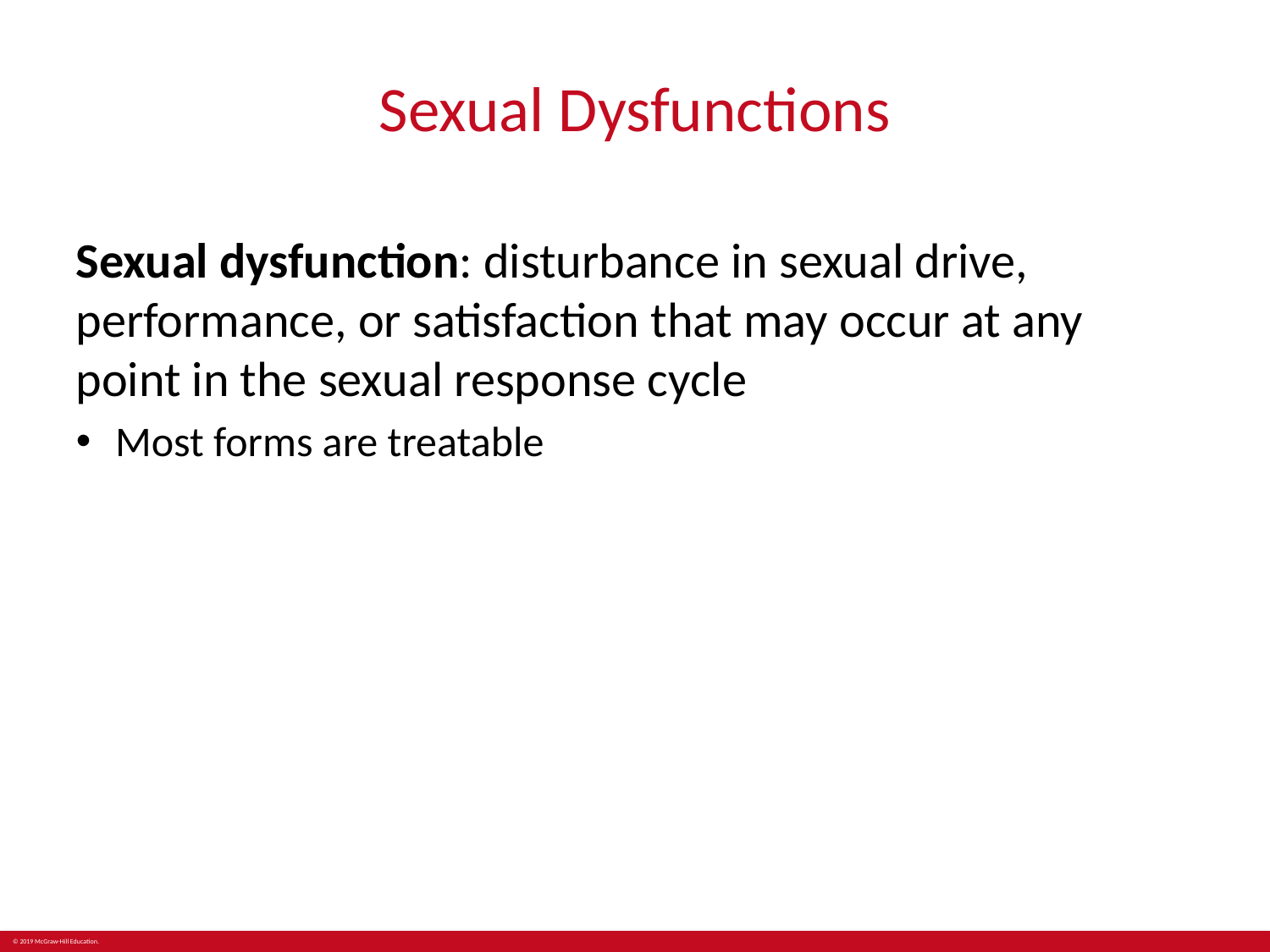

# Sexual Dysfunctions
Sexual dysfunction: disturbance in sexual drive, performance, or satisfaction that may occur at any point in the sexual response cycle
Most forms are treatable